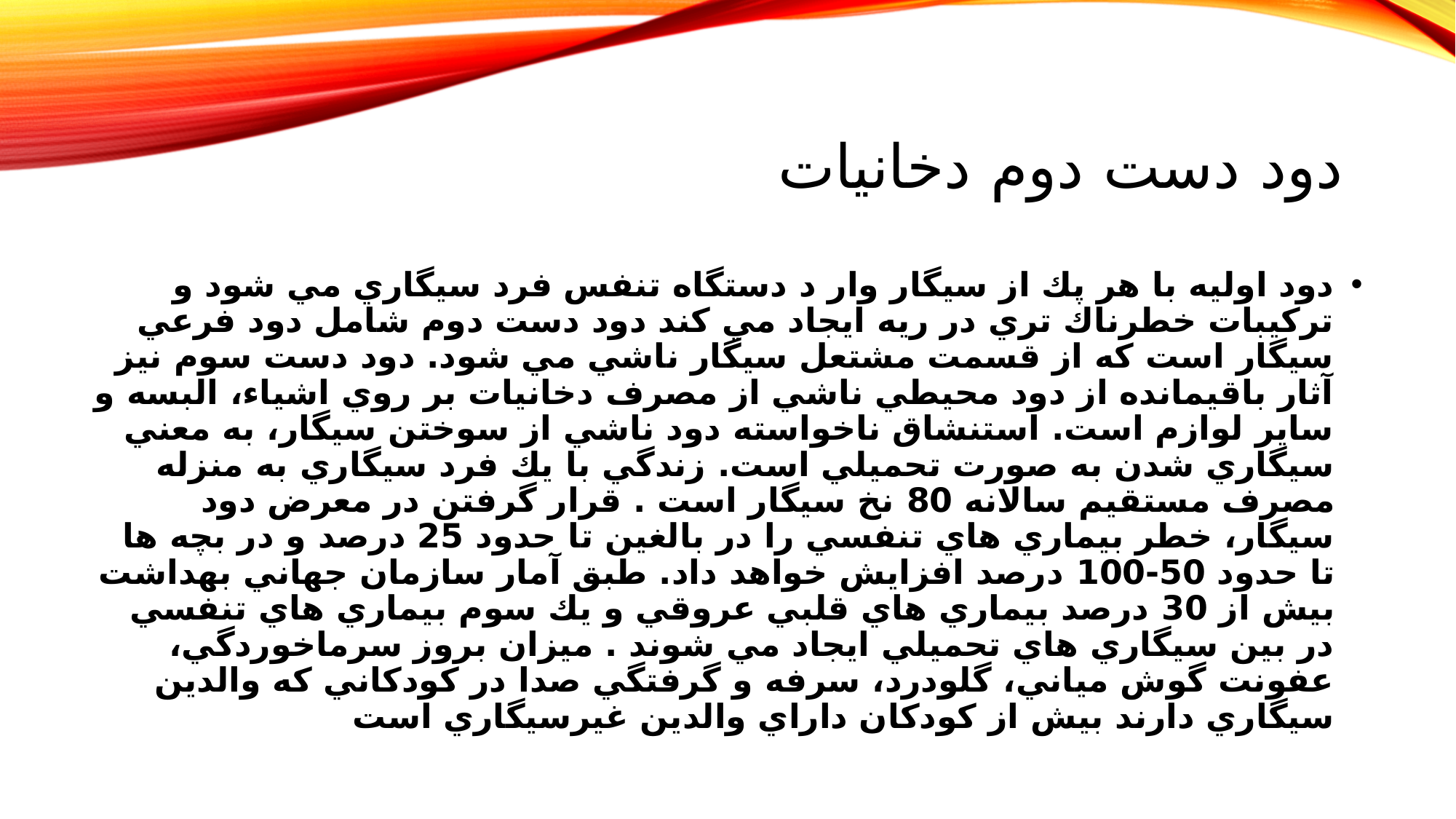

# دود دست دوم دخانيات
دود اوليه با هر پك از سيگار وار د دستگاه تنفس فرد سيگاري مي شود و تركيبات خطرناك تري در ريه ايجاد مي كند دود دست دوم شامل دود فرعي سيگار است كه از قسمت مشتعل سيگار ناشي مي شود. دود دست سوم نيز آثار باقيمانده از دود محيطي ناشي از مصرف دخانيات بر روي اشياء، البسه و ساير لوازم است. استنشاق ناخواسته دود ناشي از سوختن سيگار، به معني سيگاري شدن به صورت تحميلي است. زندگي با يك فرد سيگاري به منزله مصرف مستقيم سالانه 80 نخ سيگار است . قرار گرفتن در معرض دود سيگار، خطر بيماري هاي تنفسي را در بالغين تا حدود 25 درصد و در بچه ها تا حدود 50-100 درصد افزايش خواهد داد. طبق آمار سازمان جهاني بهداشت بيش از 30 درصد بيماري هاي قلبي عروقي و يك سوم بيماري هاي تنفسي در بين سيگاري هاي تحميلي ايجاد مي شوند . ميزان بروز سرماخوردگي، عفونت گوش مياني، گلودرد، سرفه و گرفتگي صدا در كودكاني كه والدين سيگاري دارند بيش از كودكان داراي والدين غيرسيگاري است